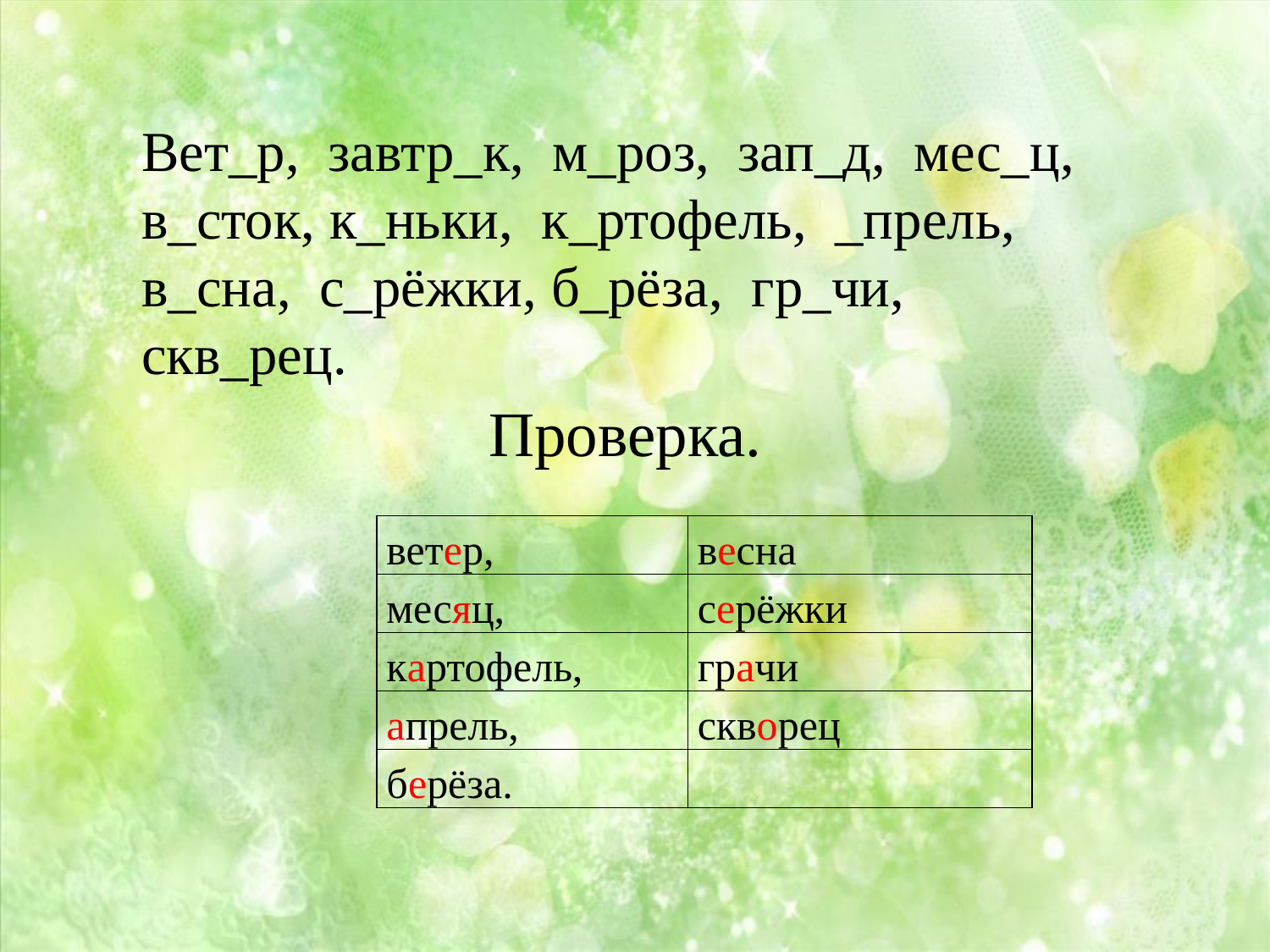

Вет_р,  завтр_к,  м_роз,  зап_д,  мес_ц,  в_сток, к_ньки,  к_ртофель,  _прель,  в_сна,  с_рёжки, б_рёза,  гр_чи,  скв_рец.
Проверка.
| ветер, | весна |
| --- | --- |
| месяц, | серёжки |
| картофель, | грачи |
| апрель, | скворец |
| берёза. |  |